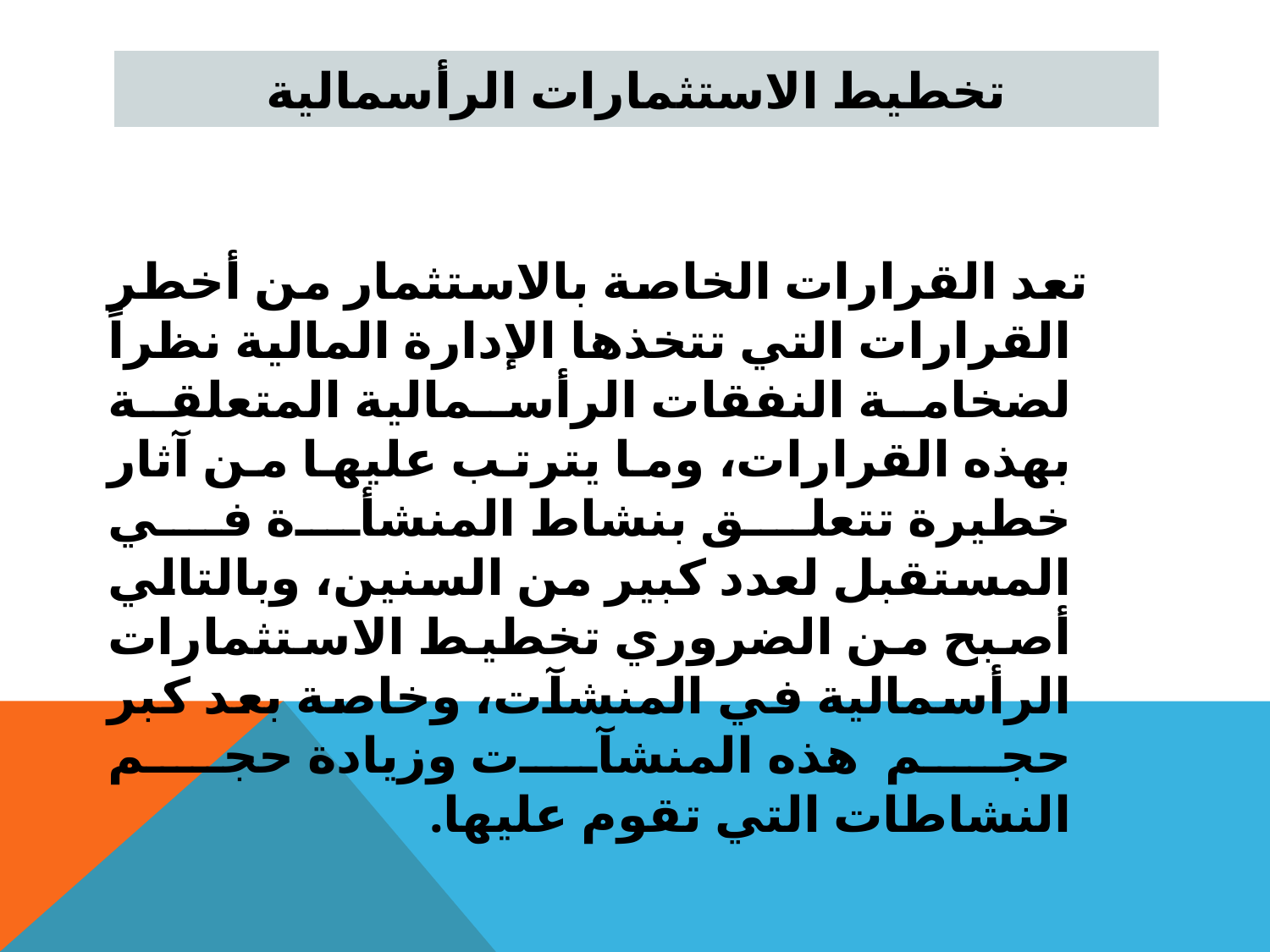

# تخطيط الاستثمارات الرأسمالية
تعد القرارات الخاصة بالاستثمار من أخطر القرارات التي تتخذها الإدارة المالية نظراً لضخامة النفقات الرأسمالية المتعلقة بهذه القرارات، وما يترتب عليها من آثار خطيرة تتعلق بنشاط المنشأة في المستقبل لعدد كبير من السنين، وبالتالي أصبح من الضروري تخطيط الاستثمارات الرأسمالية في المنشآت، وخاصة بعد كبر حجم  هذه المنشآت وزيادة حجم النشاطات التي تقوم عليها.